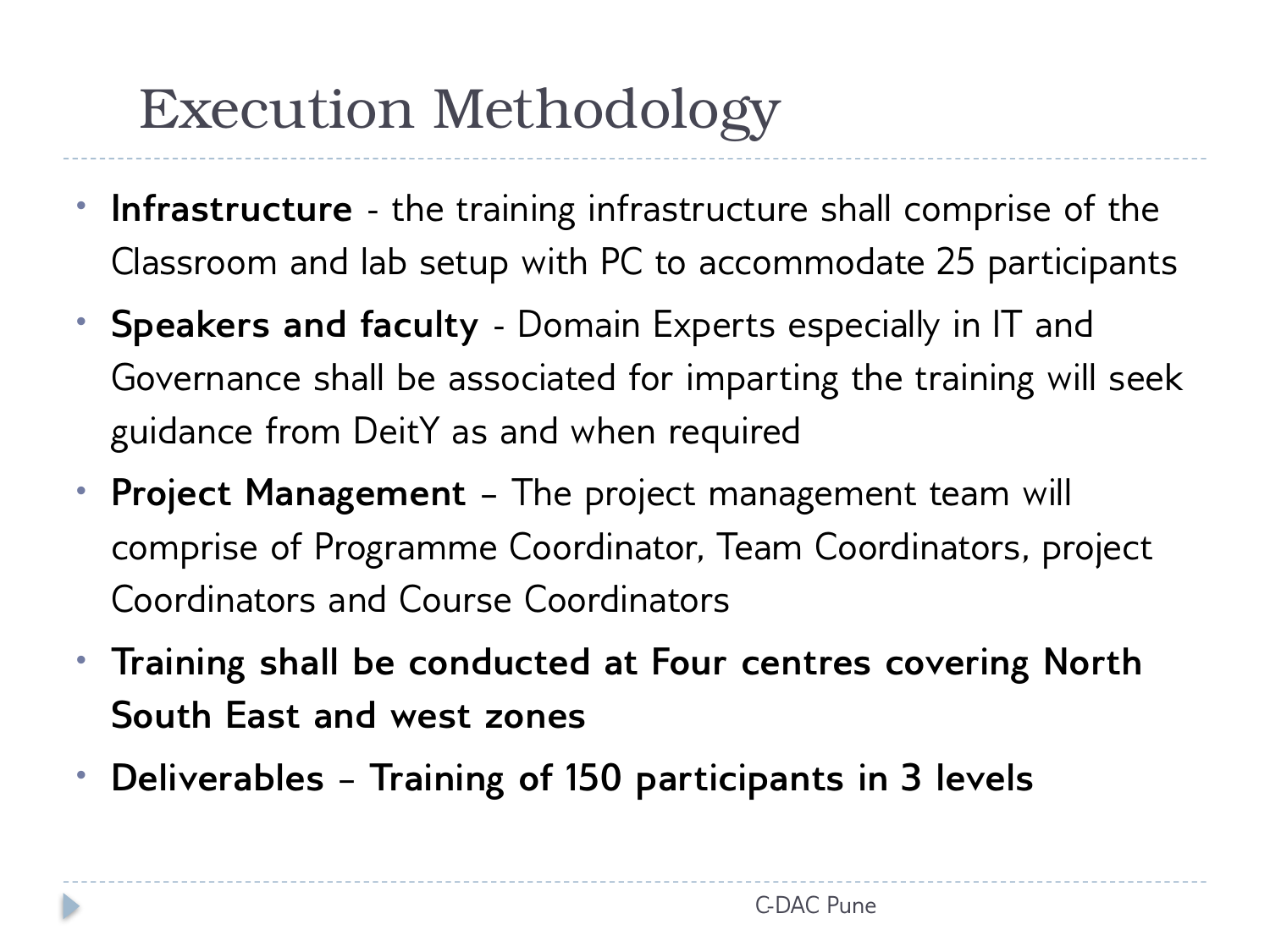

# Execution Methodology
Infrastructure - the training infrastructure shall comprise of the Classroom and lab setup with PC to accommodate 25 participants
Speakers and faculty - Domain Experts especially in IT and Governance shall be associated for imparting the training will seek guidance from DeitY as and when required
Project Management – The project management team will comprise of Programme Coordinator, Team Coordinators, project Coordinators and Course Coordinators
Training shall be conducted at Four centres covering North South East and west zones
Deliverables – Training of 150 participants in 3 levels
C-DAC Pune